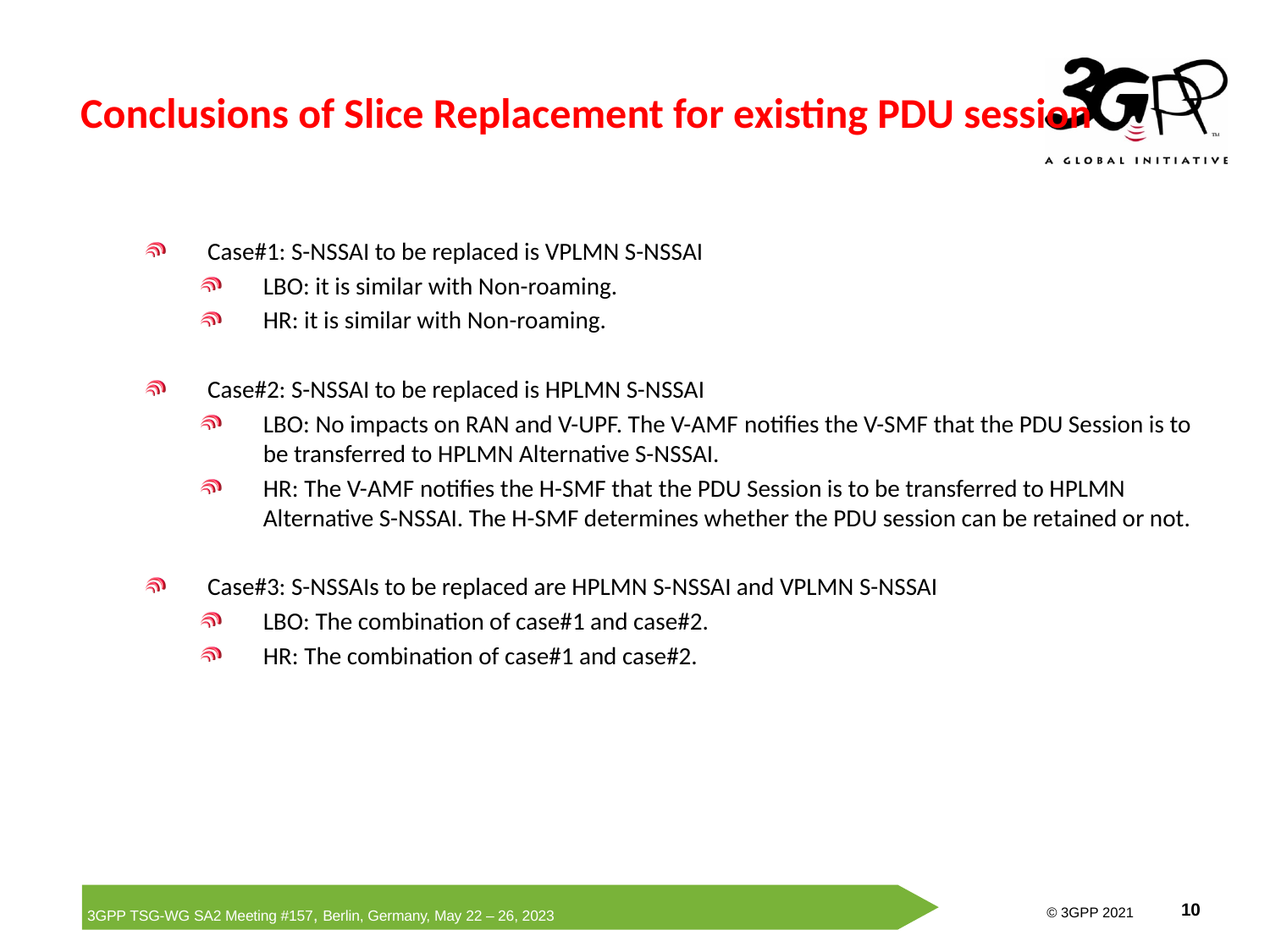

# Conclusions of Slice Replacement for existing PDU session
Case#1: S-NSSAI to be replaced is VPLMN S-NSSAI
LBO: it is similar with Non-roaming.
HR: it is similar with Non-roaming.

Case#2: S-NSSAI to be replaced is HPLMN S-NSSAI
LBO: No impacts on RAN and V-UPF. The V-AMF notifies the V-SMF that the PDU Session is to be transferred to HPLMN Alternative S-NSSAI.
HR: The V-AMF notifies the H-SMF that the PDU Session is to be transferred to HPLMN Alternative S-NSSAI. The H-SMF determines whether the PDU session can be retained or not.

Case#3: S-NSSAIs to be replaced are HPLMN S-NSSAI and VPLMN S-NSSAI
LBO: The combination of case#1 and case#2.
HR: The combination of case#1 and case#2.